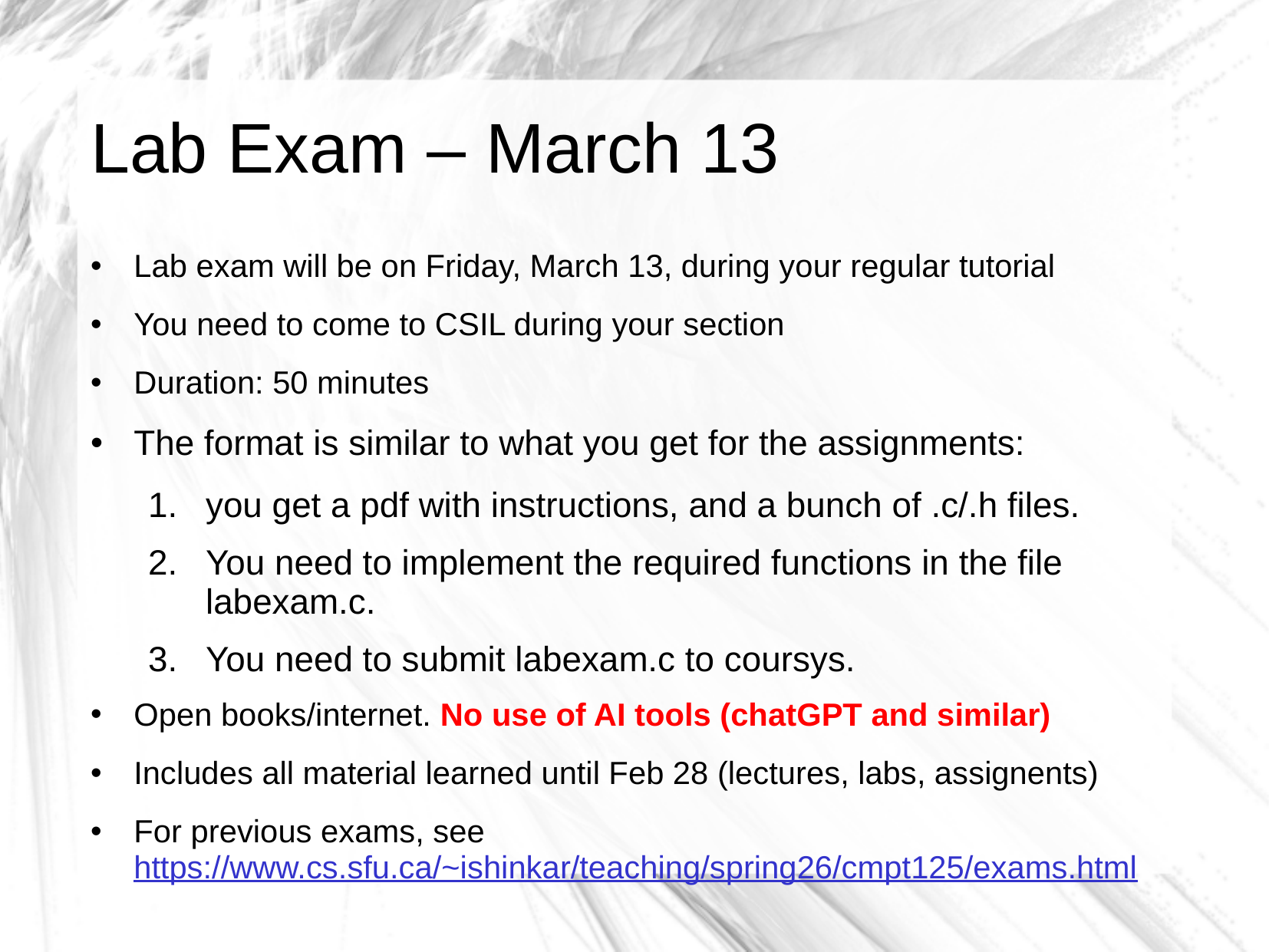

Lab Exam – March 13
Lab exam will be on Friday, March 13, during your regular tutorial
You need to come to CSIL during your section
Duration: 50 minutes
The format is similar to what you get for the assignments:
you get a pdf with instructions, and a bunch of .c/.h files.
You need to implement the required functions in the file labexam.c.
You need to submit labexam.c to coursys.
Open books/internet. No use of AI tools (chatGPT and similar)
Includes all material learned until Feb 28 (lectures, labs, assignents)
For previous exams, see https://www.cs.sfu.ca/~ishinkar/teaching/spring26/cmpt125/exams.html